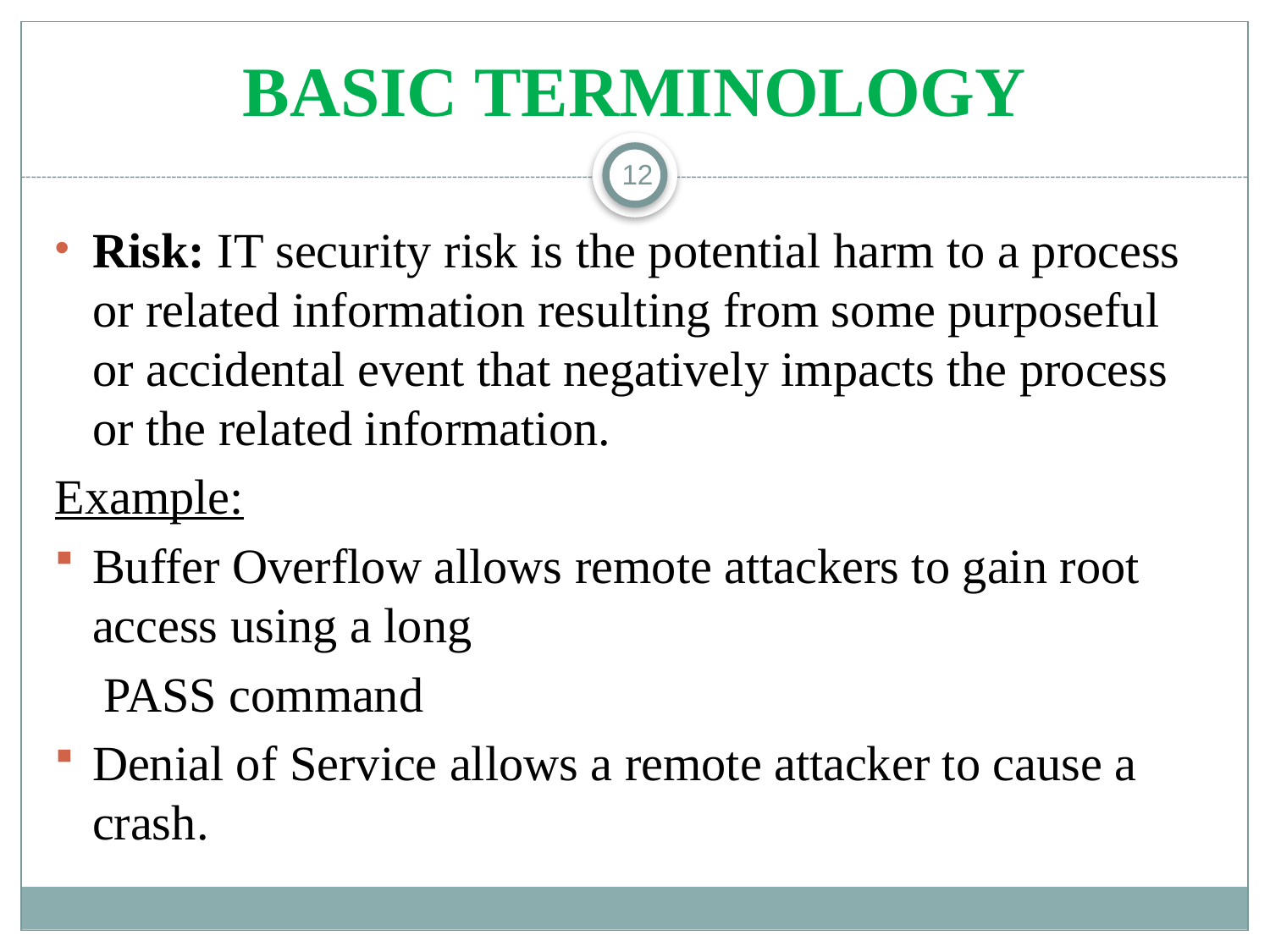

# Basic Terminology
12
Risk: IT security risk is the potential harm to a process or related information resulting from some purposeful or accidental event that negatively impacts the process or the related information.
Example:
Buffer Overflow allows remote attackers to gain root access using a long
    PASS command
Denial of Service allows a remote attacker to cause a crash.